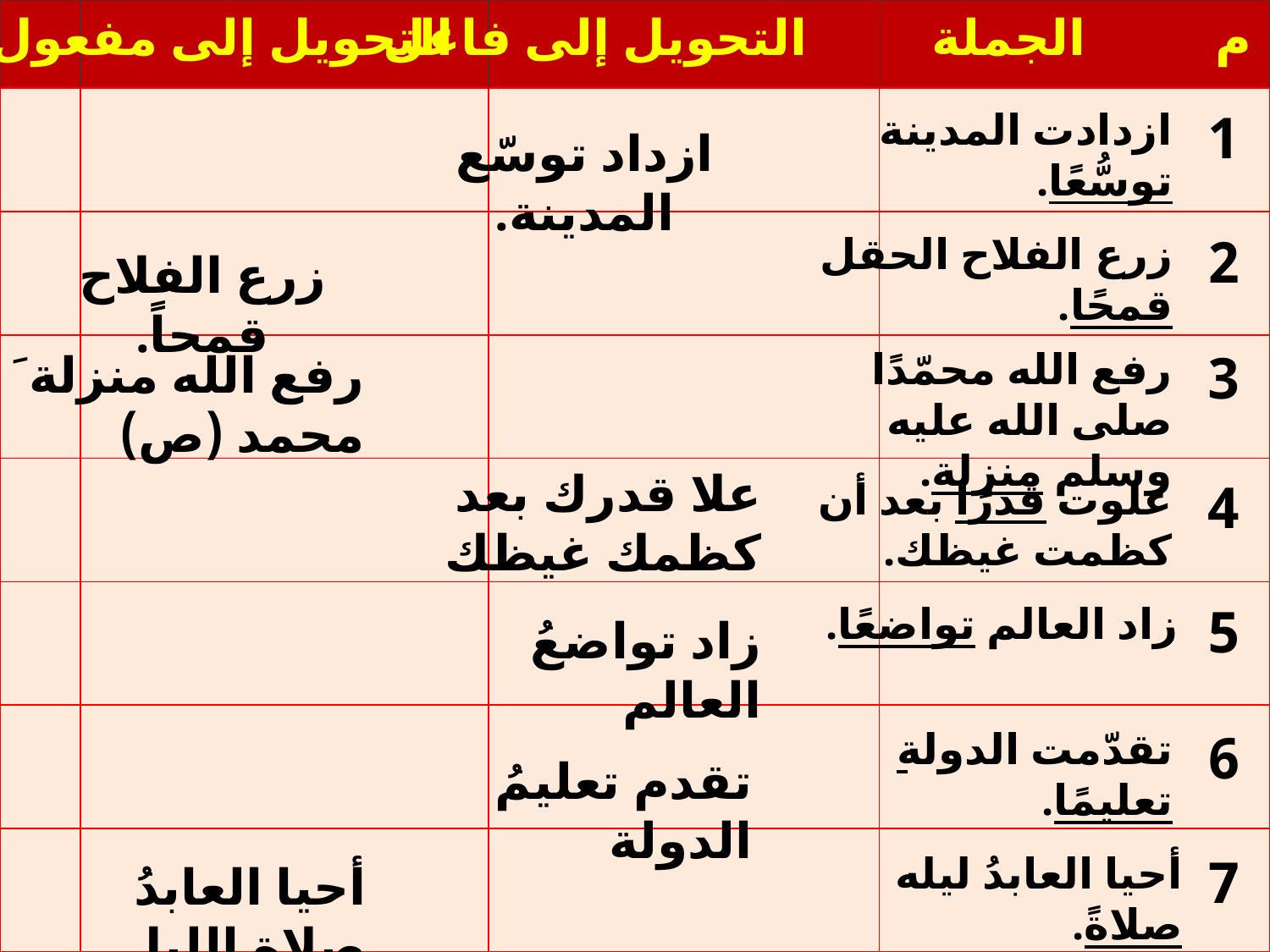

|  |  |  |  |
| --- | --- | --- | --- |
|  |  |  |  |
|  |  |  |  |
|  |  |  |  |
|  |  |  |  |
|  |  |  |  |
|  |  |  |  |
|  |  |  |  |
التحويل إلى مفعول به
التحويل إلى فاعل
الجملة
م
ازدادت المدينة توسُّعًا.
1
ازداد توسّع المدينة.
زرع الفلاح الحقل قمحًا.
2
زرع الفلاح قمحاً.
رفع الله محمّدًا صلى الله عليه وسلم منزلة.
3
رفع الله منزلة َ محمد (ص)
علا قدرك بعد كظمك غيظك
علوت قدرًا بعد أن كظمت غيظك.
4
زاد العالم تواضعًا.
5
زاد تواضعُ العالم
تقدّمت الدولة تعليمًا.
6
تقدم تعليمُ الدولة
أحيا العابدُ ليله صلاةً.
7
أحيا العابدُ صلاة الليل